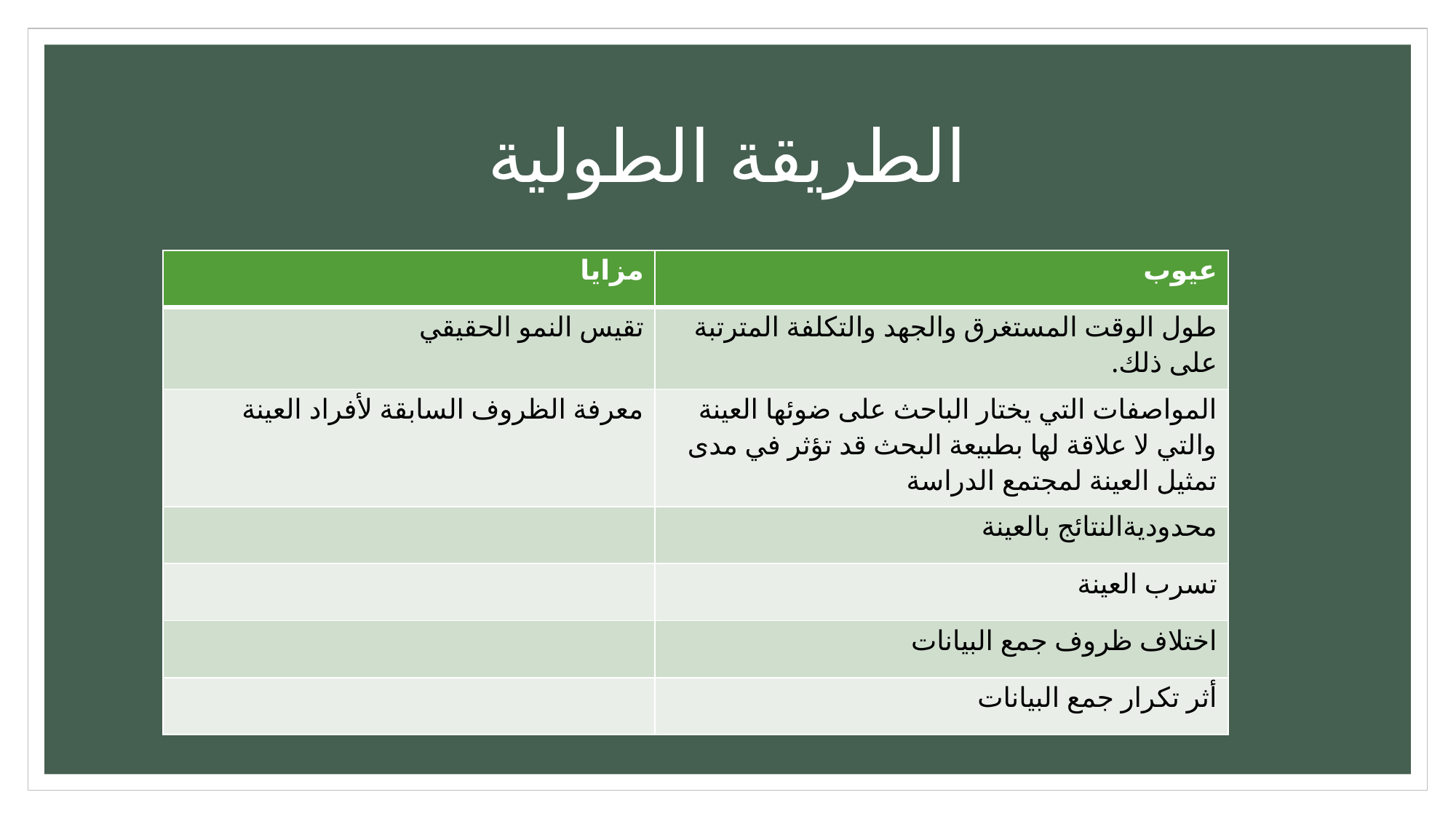

# الطريقة الطولية
| مزايا | عيوب |
| --- | --- |
| تقيس النمو الحقيقي | طول الوقت المستغرق والجهد والتكلفة المترتبة على ذلك. |
| معرفة الظروف السابقة لأفراد العينة | المواصفات التي يختار الباحث على ضوئها العينة والتي لا علاقة لها بطبيعة البحث قد تؤثر في مدى تمثيل العينة لمجتمع الدراسة |
|  | محدوديةالنتائج بالعينة |
|  | تسرب العينة |
|  | اختلاف ظروف جمع البيانات |
|  | أثر تكرار جمع البيانات |